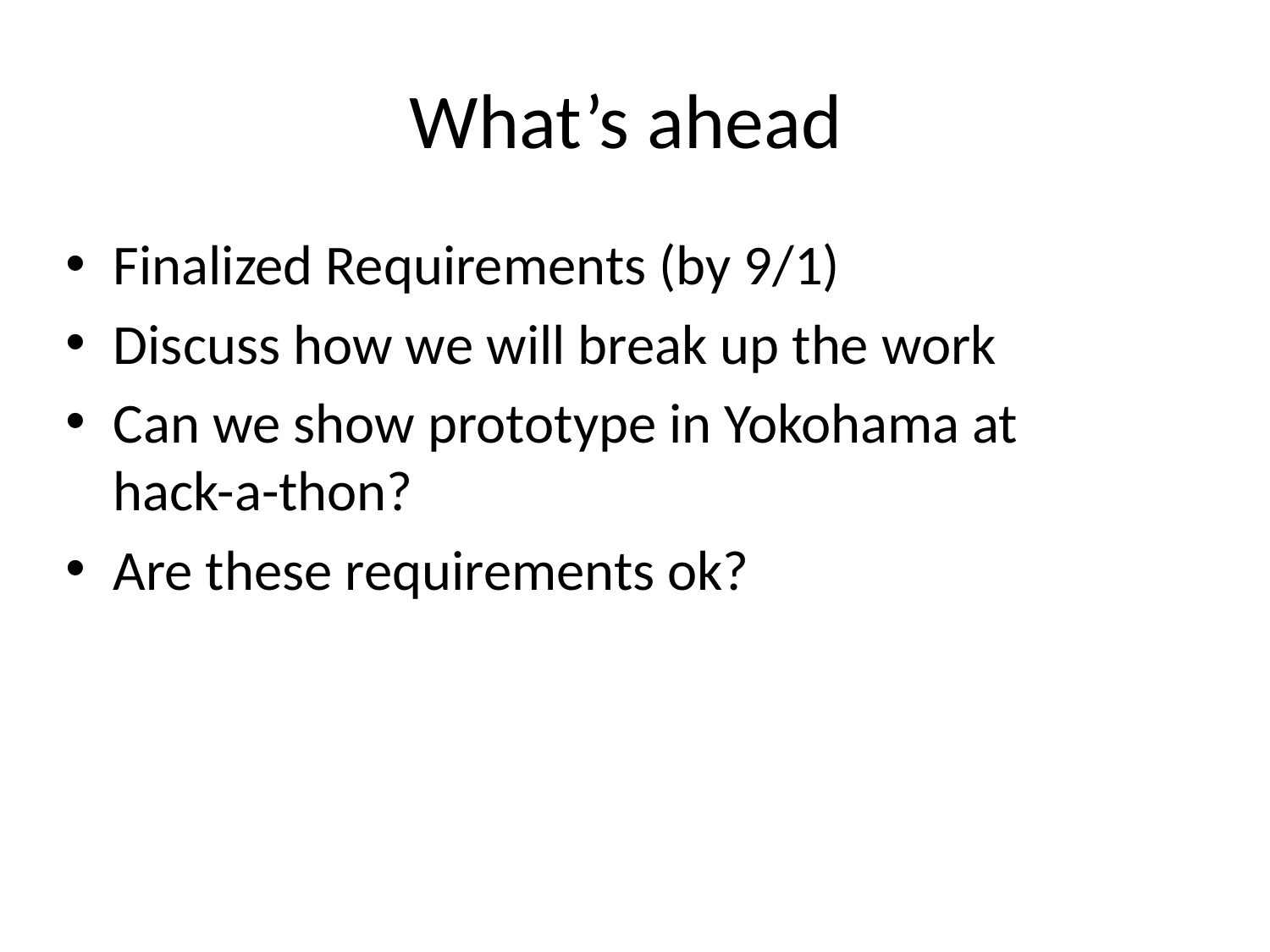

# What’s ahead
Finalized Requirements (by 9/1)
Discuss how we will break up the work
Can we show prototype in Yokohama at         hack-a-thon?
Are these requirements ok?